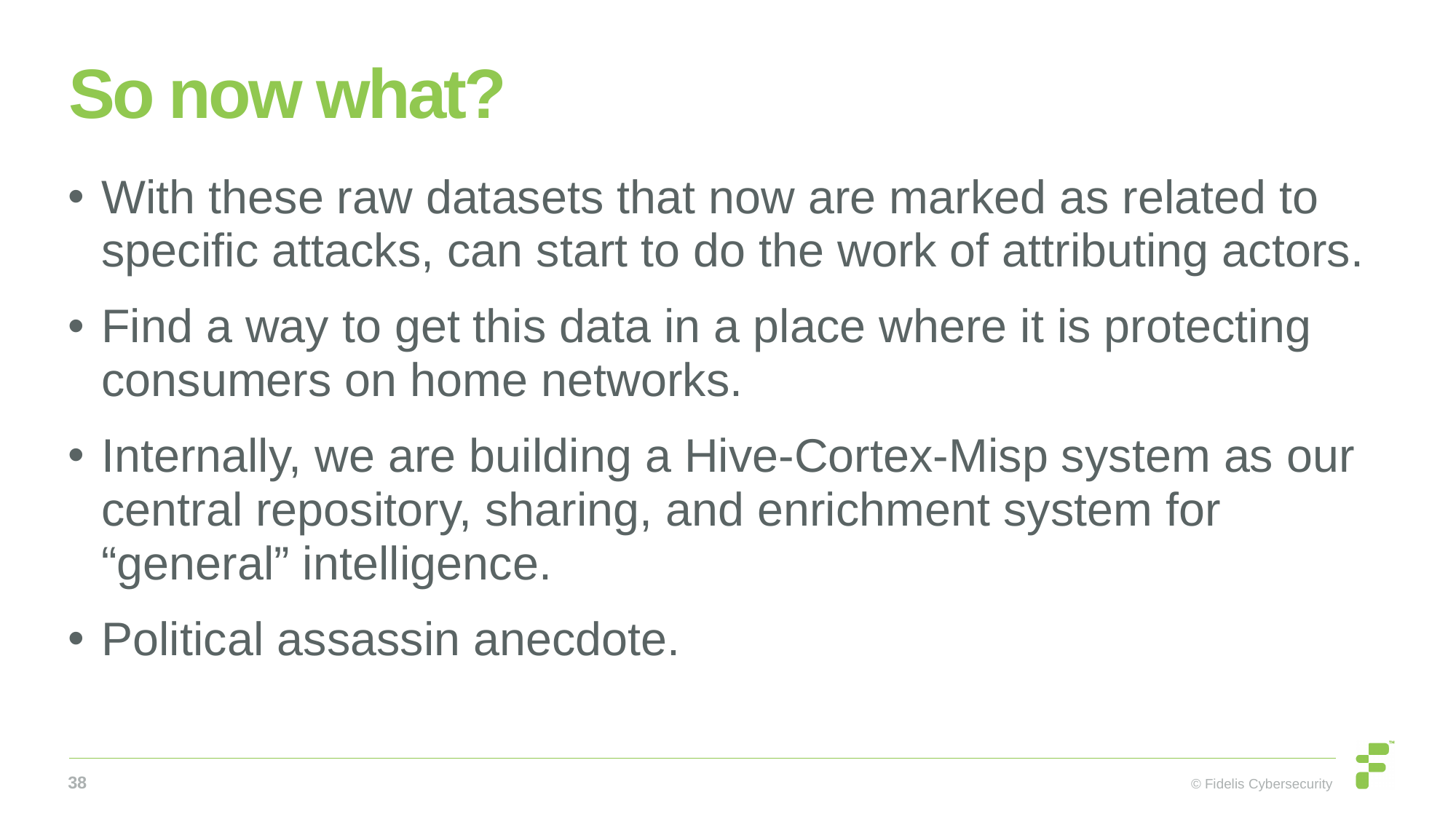

# So now what?
With these raw datasets that now are marked as related to specific attacks, can start to do the work of attributing actors.
Find a way to get this data in a place where it is protecting consumers on home networks.
Internally, we are building a Hive-Cortex-Misp system as our central repository, sharing, and enrichment system for “general” intelligence.
Political assassin anecdote.
38